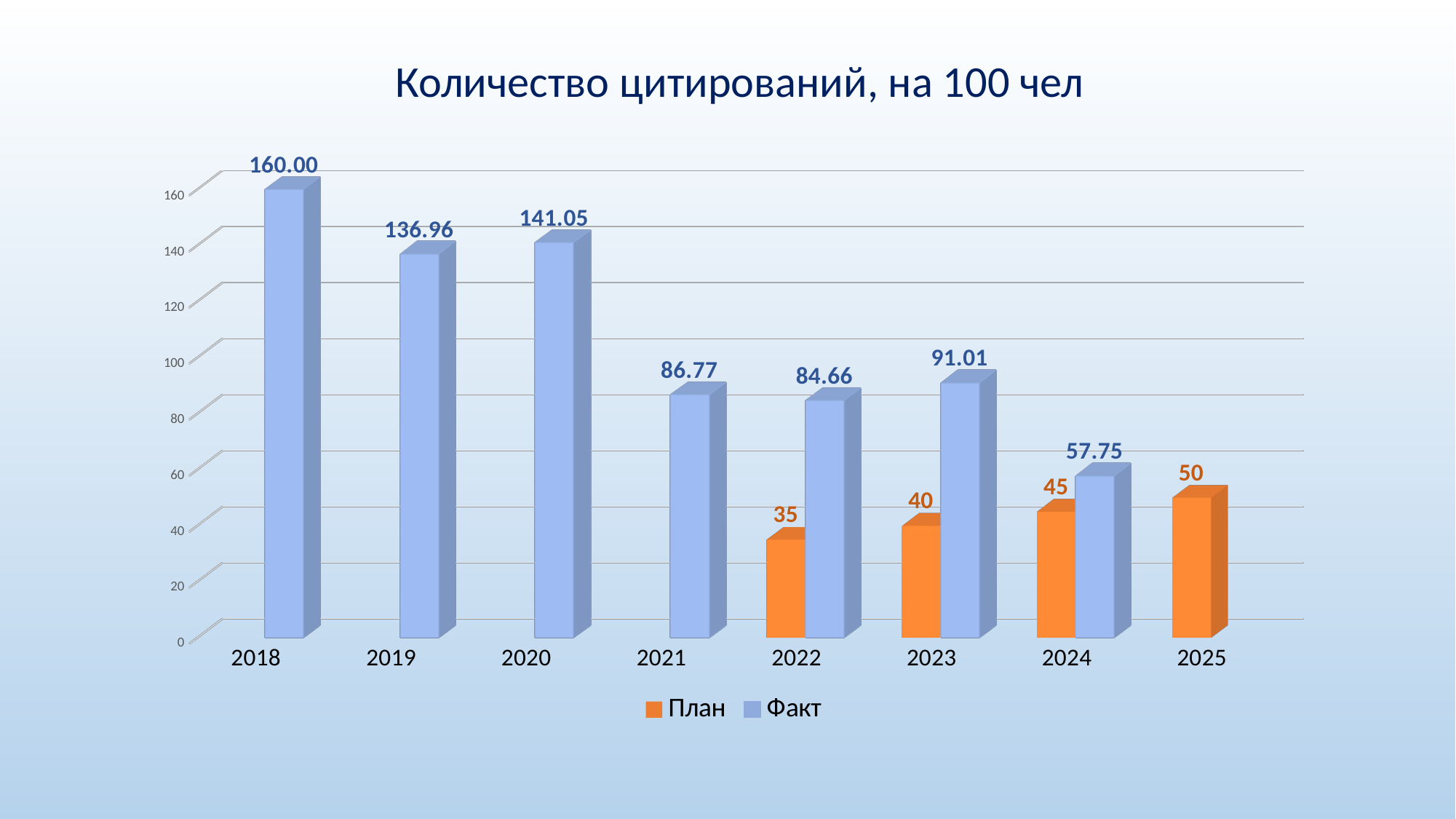

# Количество цитирований, на 100 чел

[unsupported chart]